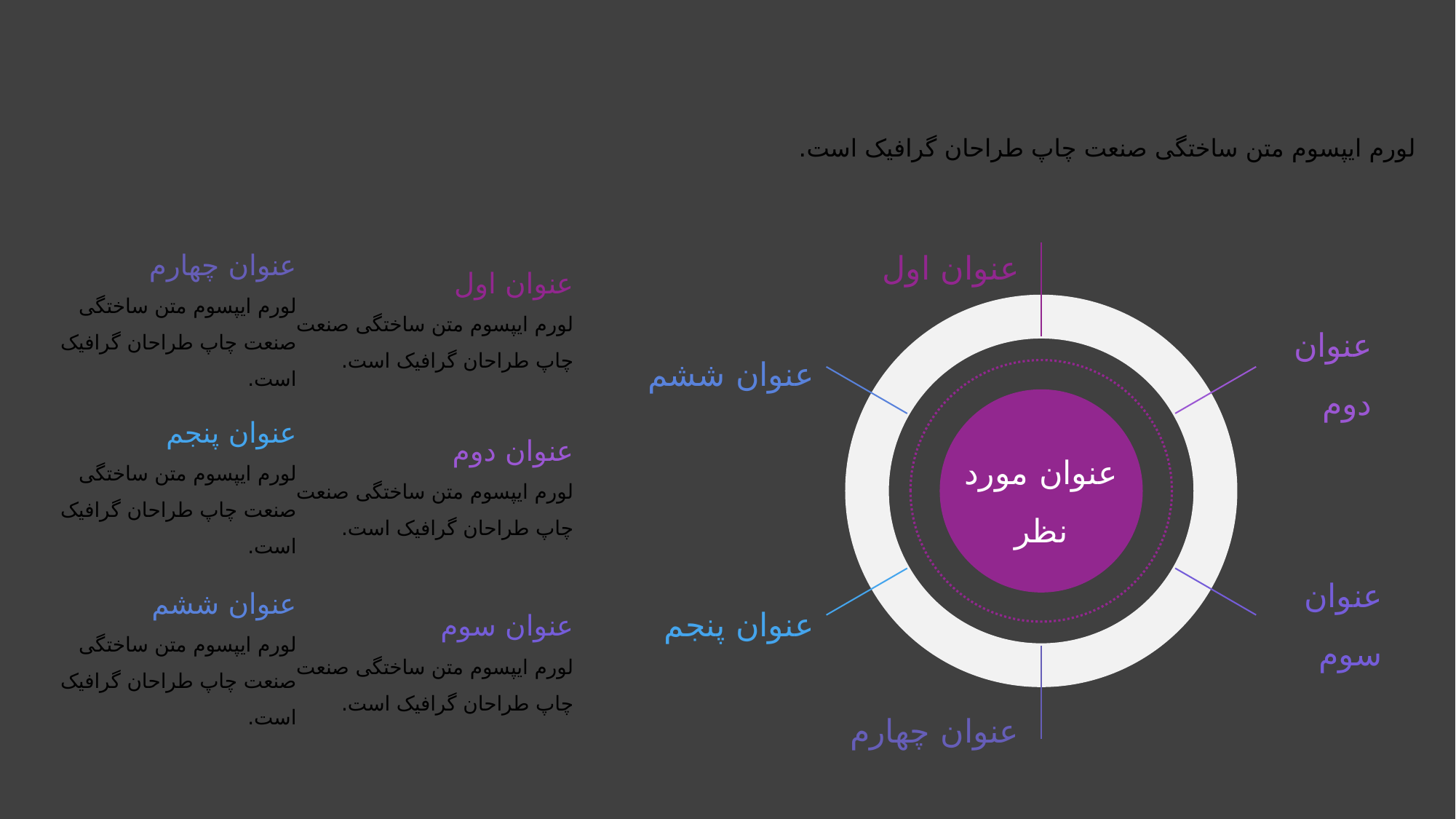

در این قسمت یک عنوان بنویسید.
لورم ایپسوم متن ساختگی صنعت چاپ طراحان گرافیک است.
عنوان اول
عنوان چهارم
لورم ایپسوم متن ساختگی صنعت چاپ طراحان گرافیک است.
عنوان اول
لورم ایپسوم متن ساختگی صنعت چاپ طراحان گرافیک است.

عنوان دوم
عنوان ششم

عنوان مورد نظر
عنوان پنجم
لورم ایپسوم متن ساختگی صنعت چاپ طراحان گرافیک است.
عنوان دوم
لورم ایپسوم متن ساختگی صنعت چاپ طراحان گرافیک است.

عنوان ششم
لورم ایپسوم متن ساختگی صنعت چاپ طراحان گرافیک است.

عنوان پنجم
عنوان سوم
عنوان سوم
لورم ایپسوم متن ساختگی صنعت چاپ طراحان گرافیک است.

عنوان چهارم